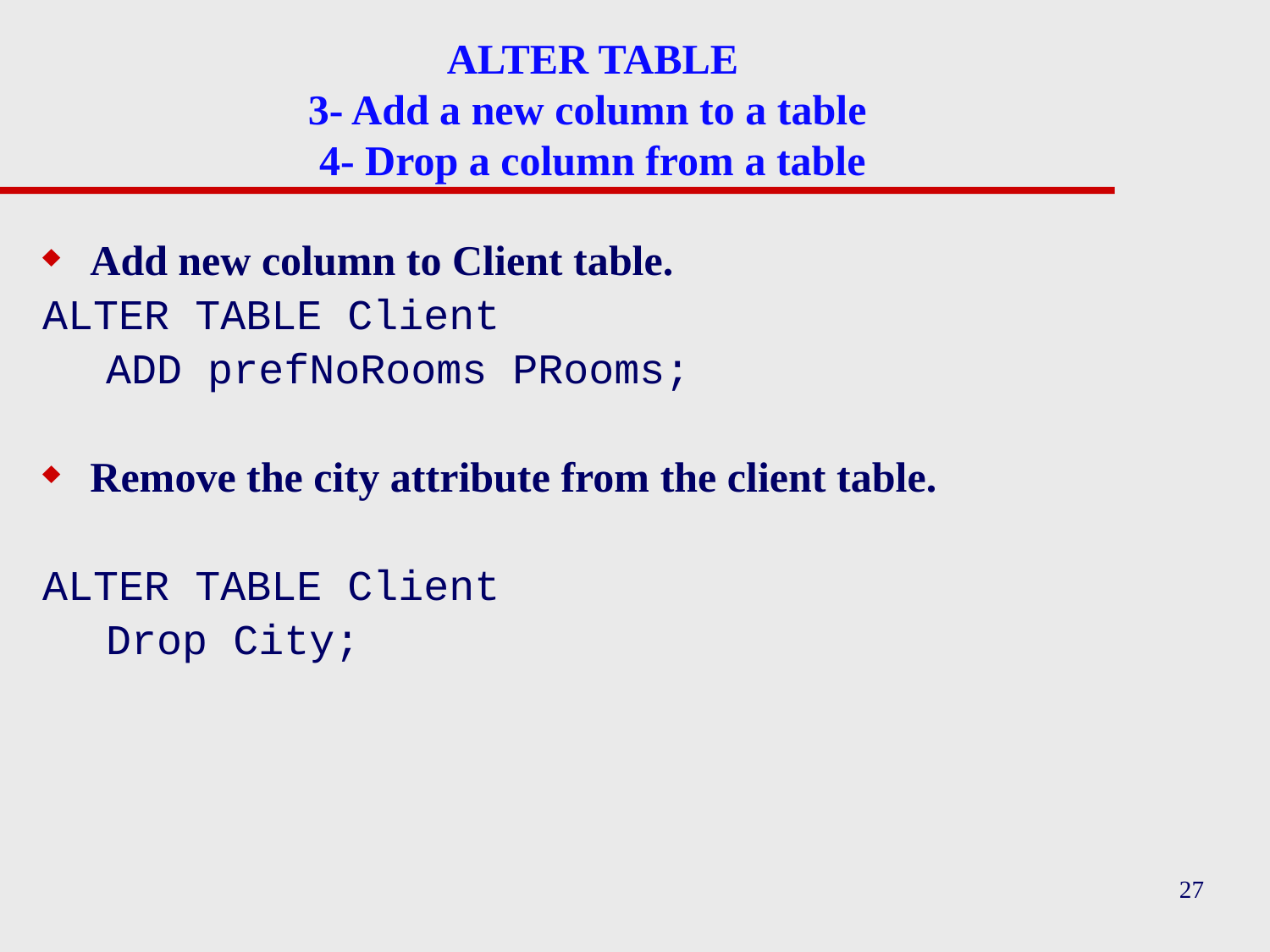

# ALTER TABLE 3- Add a new column to a table 4- Drop a column from a table
Add new column to Client table.
ALTER TABLE Client
ADD prefNoRooms PRooms;

Remove the city attribute from the client table.

ALTER TABLE Client
Drop City;

27